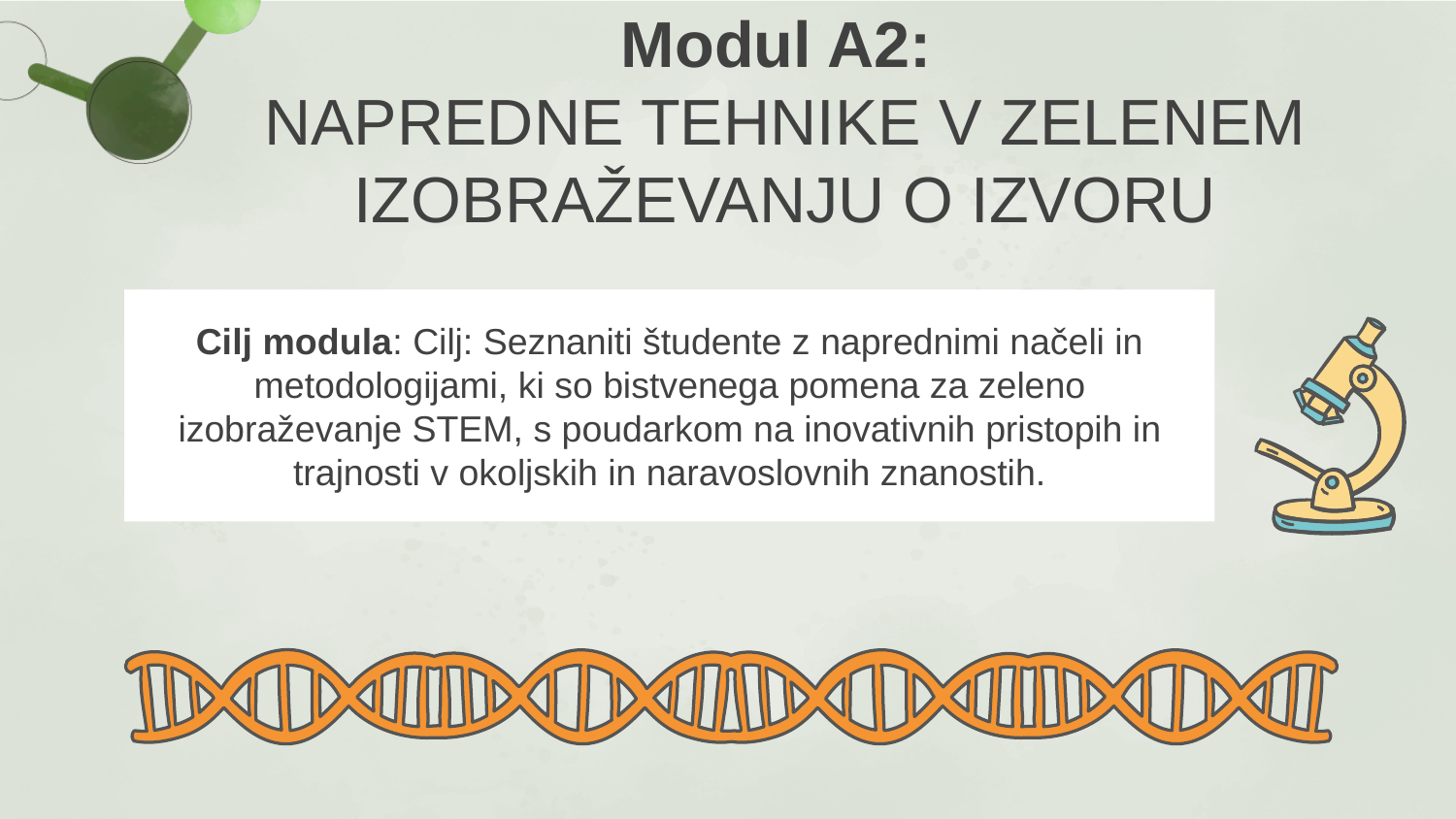

# Modul A2: NAPREDNE TEHNIKE V ZELENEM IZOBRAŽEVANJU O IZVORU
Cilj modula: Cilj: Seznaniti študente z naprednimi načeli in metodologijami, ki so bistvenega pomena za zeleno izobraževanje STEM, s poudarkom na inovativnih pristopih in trajnosti v okoljskih in naravoslovnih znanostih.